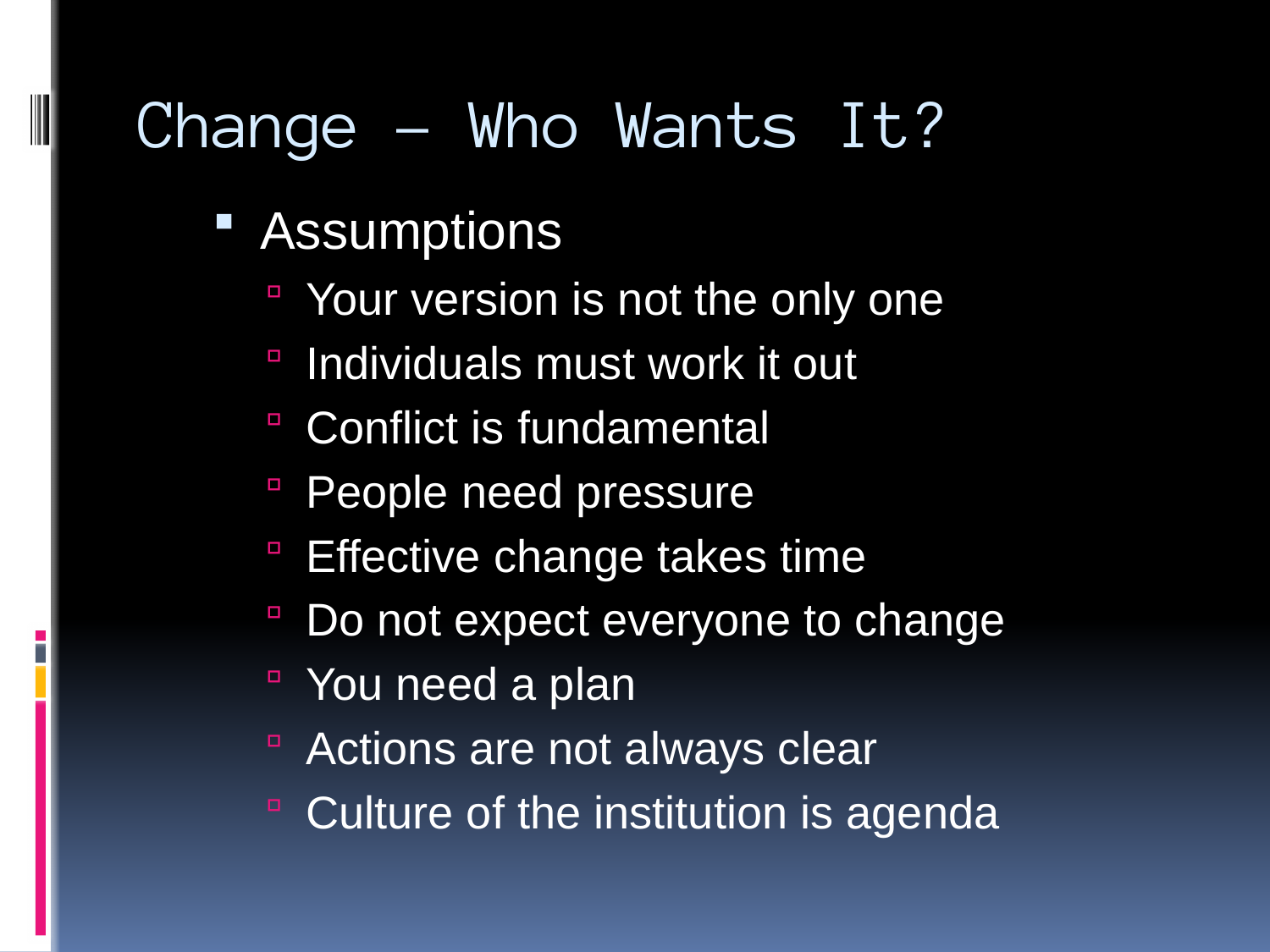

# Change – Who Wants It?
Assumptions
Your version is not the only one
Individuals must work it out
Conflict is fundamental
People need pressure
Effective change takes time
Do not expect everyone to change
You need a plan
Actions are not always clear
Culture of the institution is agenda